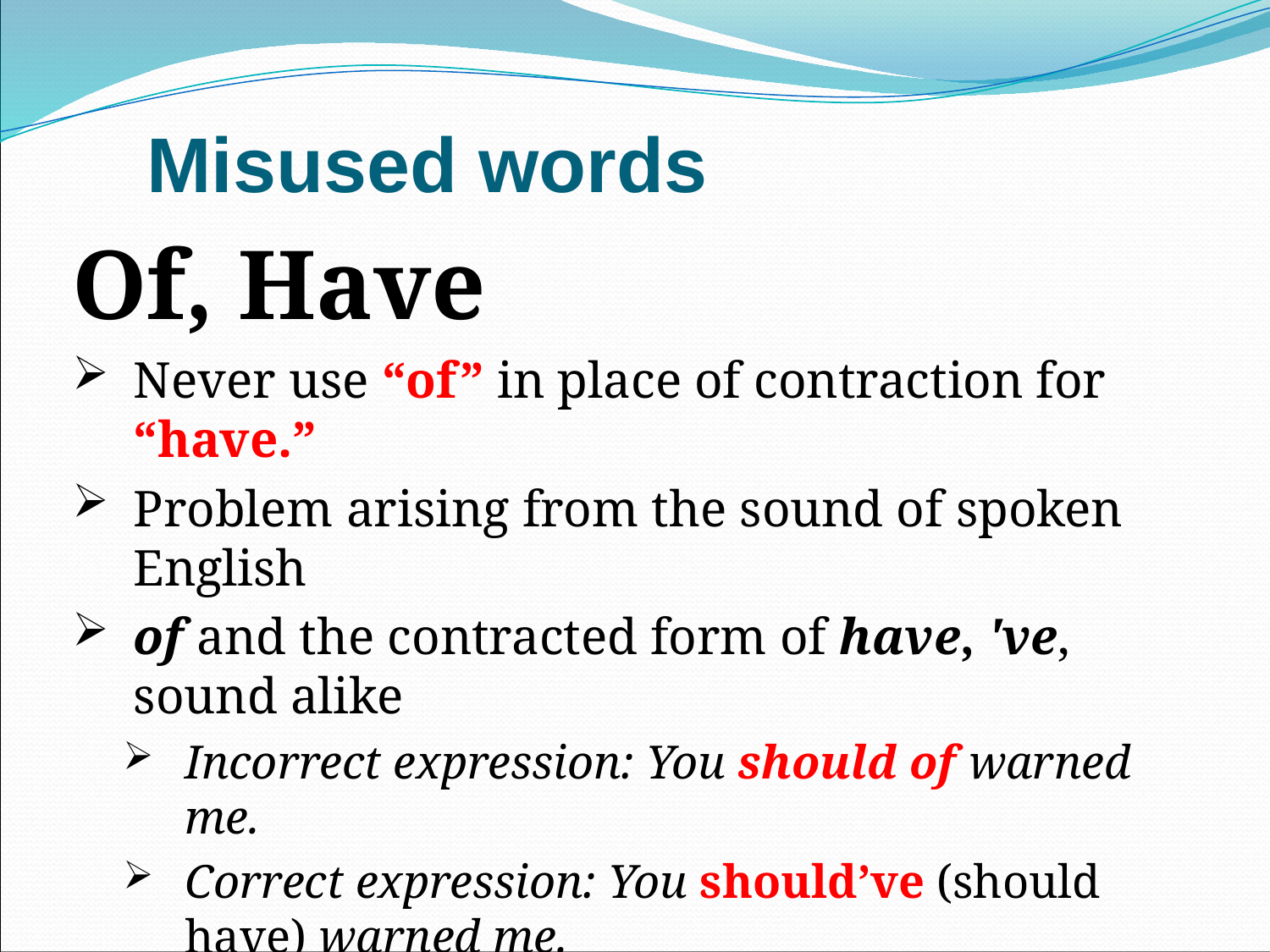

# Misused words
Of, Have
Never use “of” in place of contraction for “have.”
Problem arising from the sound of spoken English
of and the contracted form of have, 've, sound alike
Incorrect expression: You should of warned me.
Correct expression: You should’ve (should have) warned me.